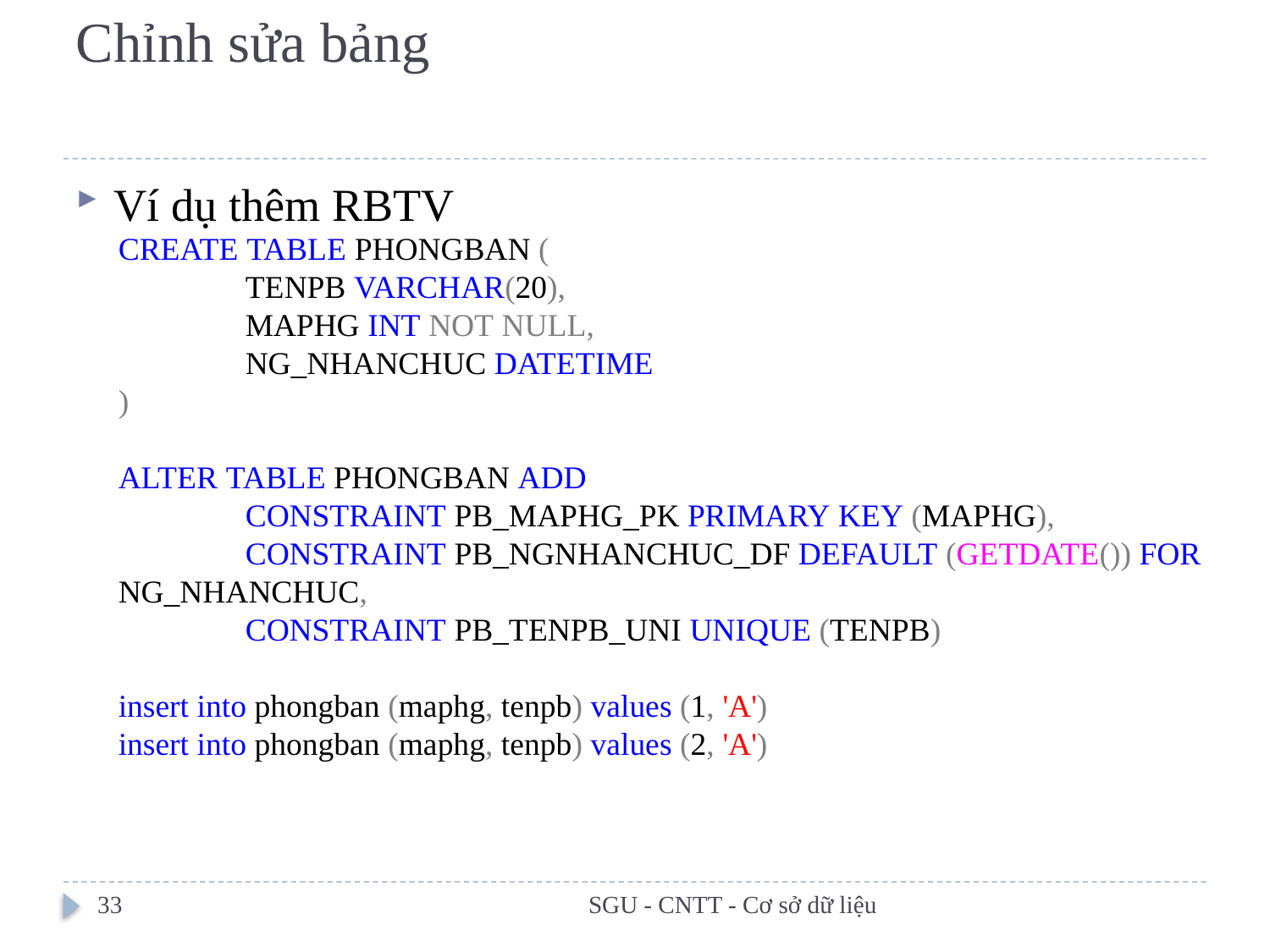

# Chỉnh sửa bảng
Ví dụ thêm RBTV
CREATE TABLE PHONGBAN (
	TENPB VARCHAR(20),
	MAPHG INT NOT NULL,
	NG_NHANCHUC DATETIME
)

ALTER TABLE PHONGBAN ADD
	CONSTRAINT PB_MAPHG_PK PRIMARY KEY (MAPHG),
	CONSTRAINT PB_NGNHANCHUC_DF DEFAULT (GETDATE()) FOR NG_NHANCHUC,
	CONSTRAINT PB_TENPB_UNI UNIQUE (TENPB)

insert into phongban (maphg, tenpb) values (1, 'A')
insert into phongban (maphg, tenpb) values (2, 'A')
33
SGU - CNTT - Cơ sở dữ liệu